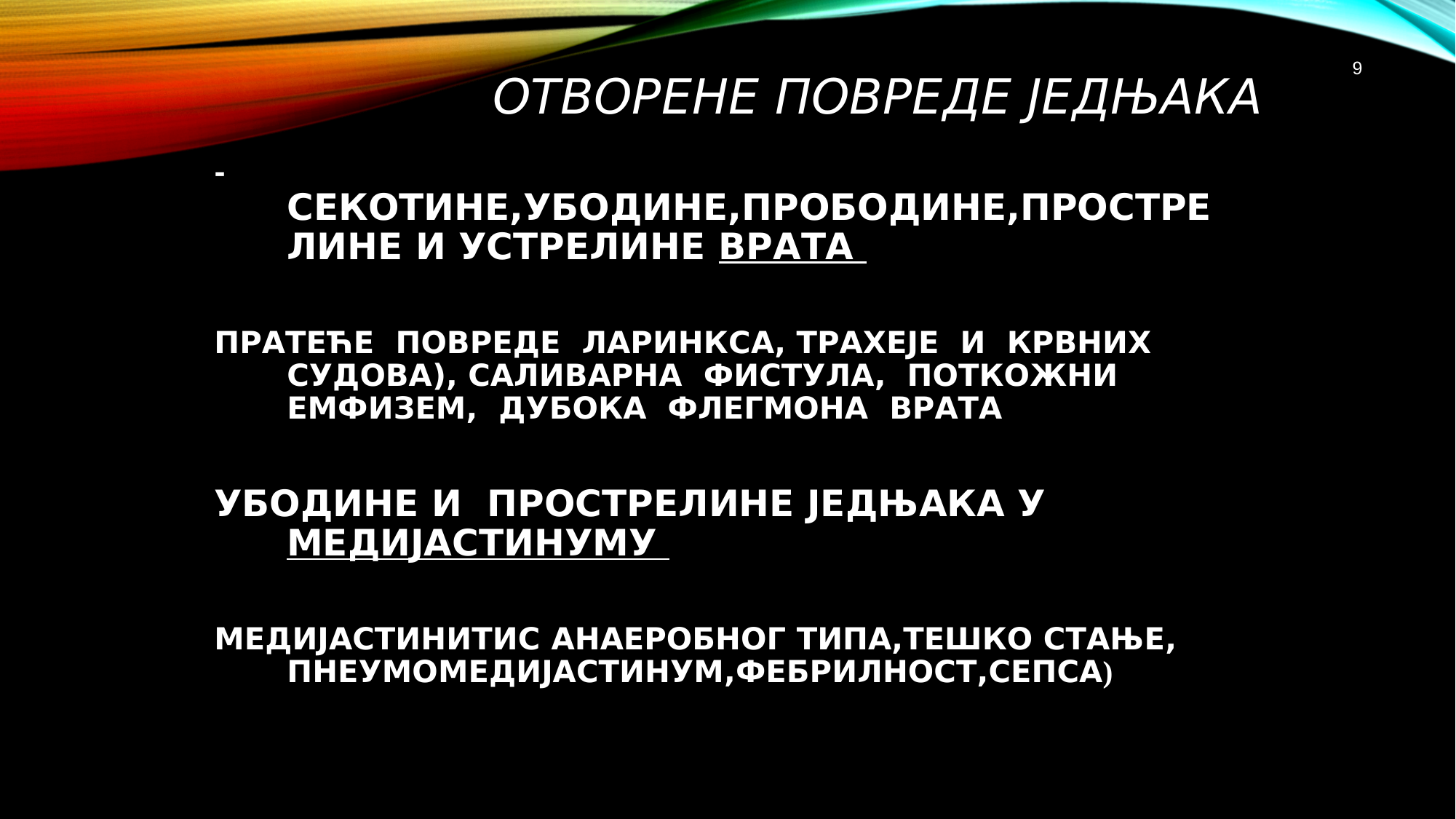

# ОТВОРЕНЕ ПОВРЕДЕ ЈЕДЊАКА
9
-СЕКОТИНЕ,УБОДИНЕ,ПРОБОДИНЕ,ПРОСТРЕЛИНЕ И УСТРЕЛИНЕ ВРАТА

ПРАТЕЋЕ  ПОВРЕДЕ  ЛАРИНКСА, ТРАХЕЈЕ  И  КРВНИХ  СУДОВА), САЛИВАРНА  ФИСТУЛА,  ПОТКОЖНИ  ЕМФИЗЕМ,  ДУБОКА  ФЛЕГМОНА  ВРАТА

УБОДИНЕ И  ПРОСТРЕЛИНЕ ЈЕДЊАКА У МЕДИЈАСТИНУМУ

МЕДИЈАСТИНИТИС АНАЕРОБНОГ ТИПА,ТЕШКО СТАЊЕ, ПНЕУМОМЕДИЈАСТИНУМ,ФЕБРИЛНОСТ,СЕПСА)